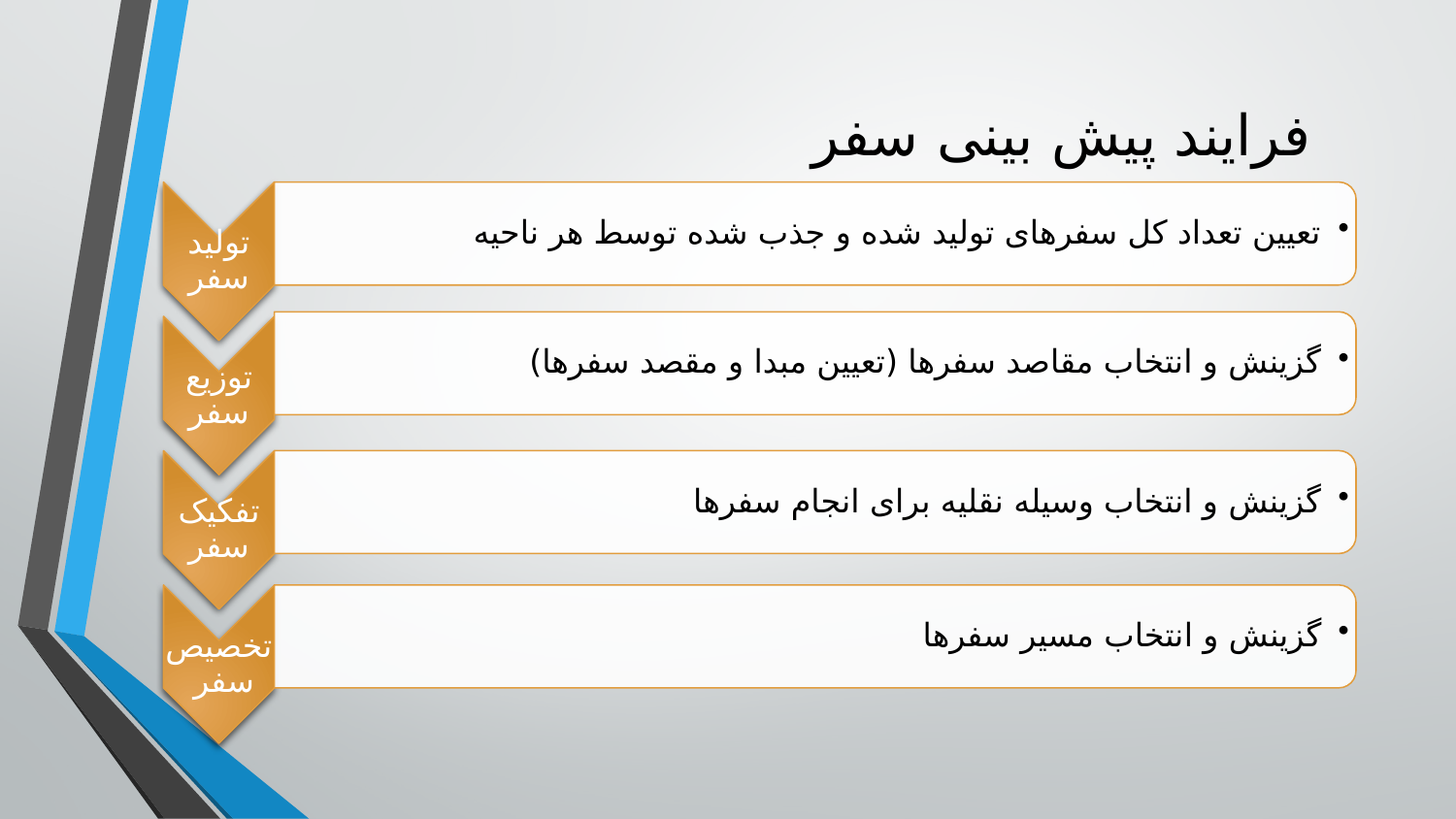

# فرایند پیش بینی سفر
تولید سفر
تعیین تعداد کل سفرهای تولید شده و جذب شده توسط هر ناحیه
توزیع سفر
گزینش و انتخاب مقاصد سفرها (تعیین مبدا و مقصد سفرها)
تفکیک سفر
گزینش و انتخاب وسیله نقلیه برای انجام سفرها
تخصیص سفر
گزینش و انتخاب مسیر سفرها